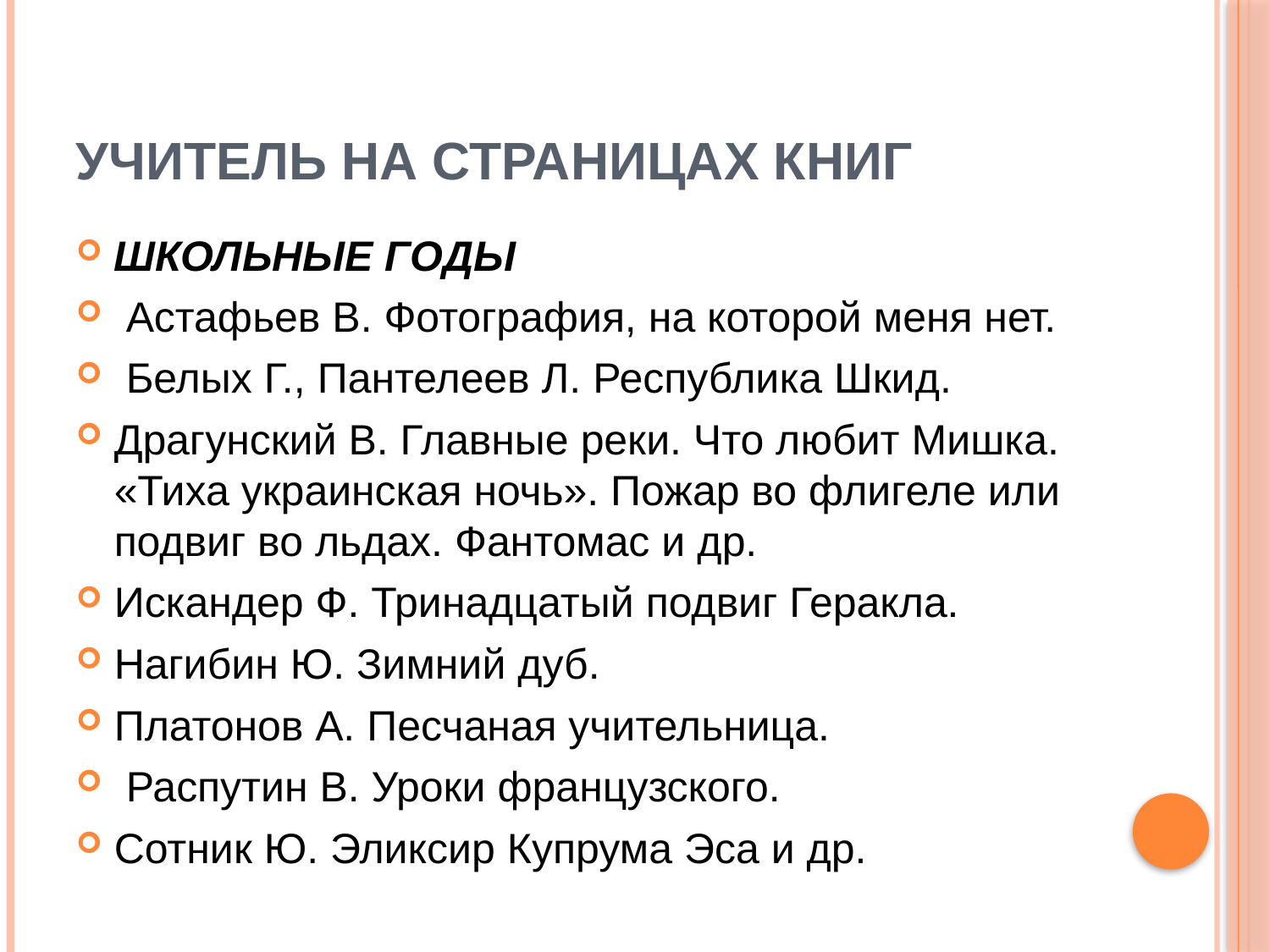

# Учитель на страницах книг
ШКОЛЬНЫЕ ГОДЫ
 Астафьев В. Фотография, на которой меня нет.
 Белых Г., Пантелеев Л. Республика Шкид.
Драгунский В. Главные реки. Что любит Мишка. «Тиха украинская ночь». Пожар во флигеле или подвиг во льдах. Фантомас и др.
Искандер Ф. Тринадцатый подвиг Геракла.
Нагибин Ю. Зимний дуб.
Платонов А. Песчаная учительница.
 Распутин В. Уроки французского.
Сотник Ю. Эликсир Купрума Эса и др.